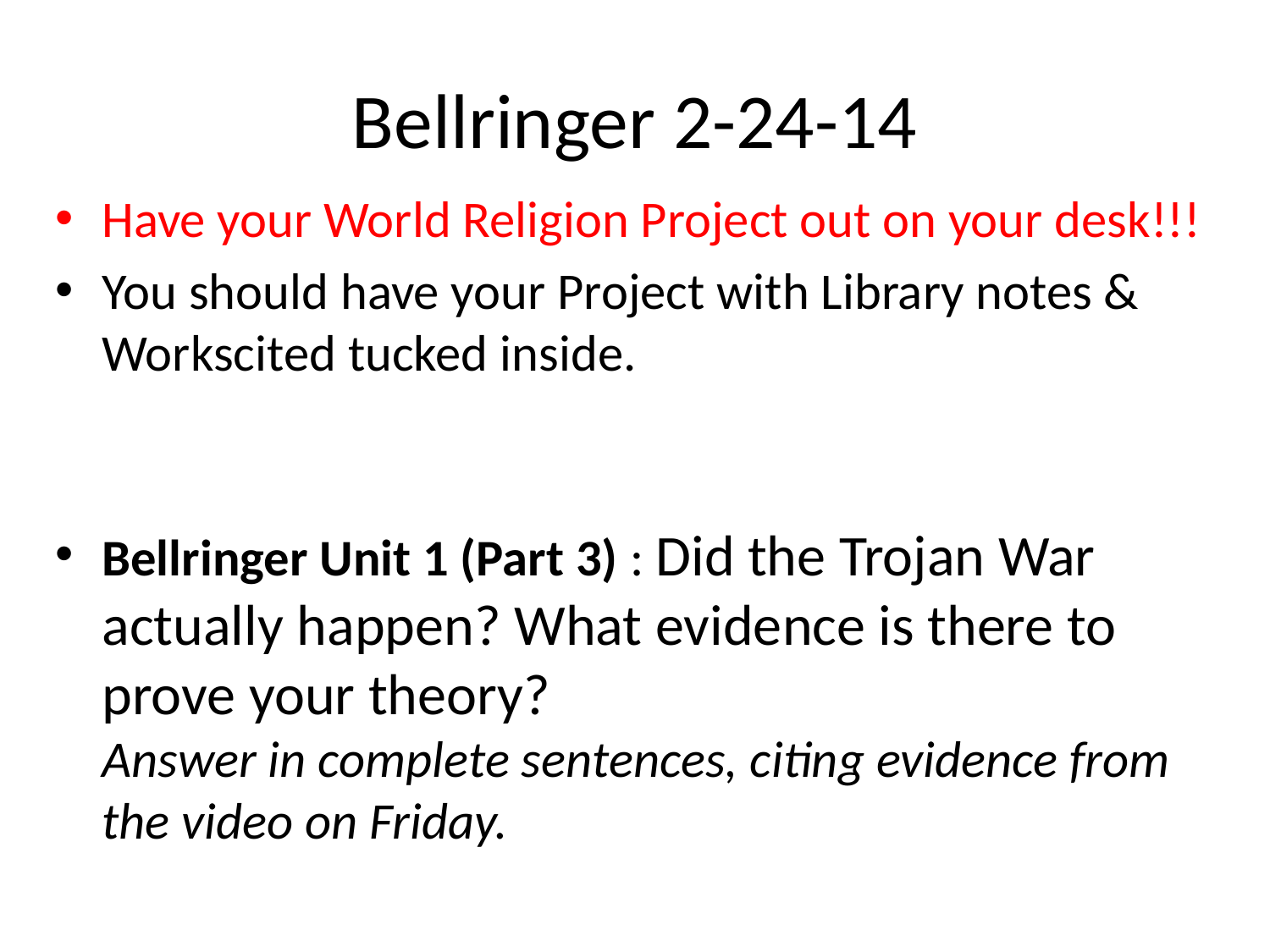

# Bellringer 2-24-14
Have your World Religion Project out on your desk!!!
You should have your Project with Library notes & Workscited tucked inside.

Bellringer Unit 1 (Part 3) : Did the Trojan War actually happen? What evidence is there to prove your theory?
Answer in complete sentences, citing evidence from the video on Friday.